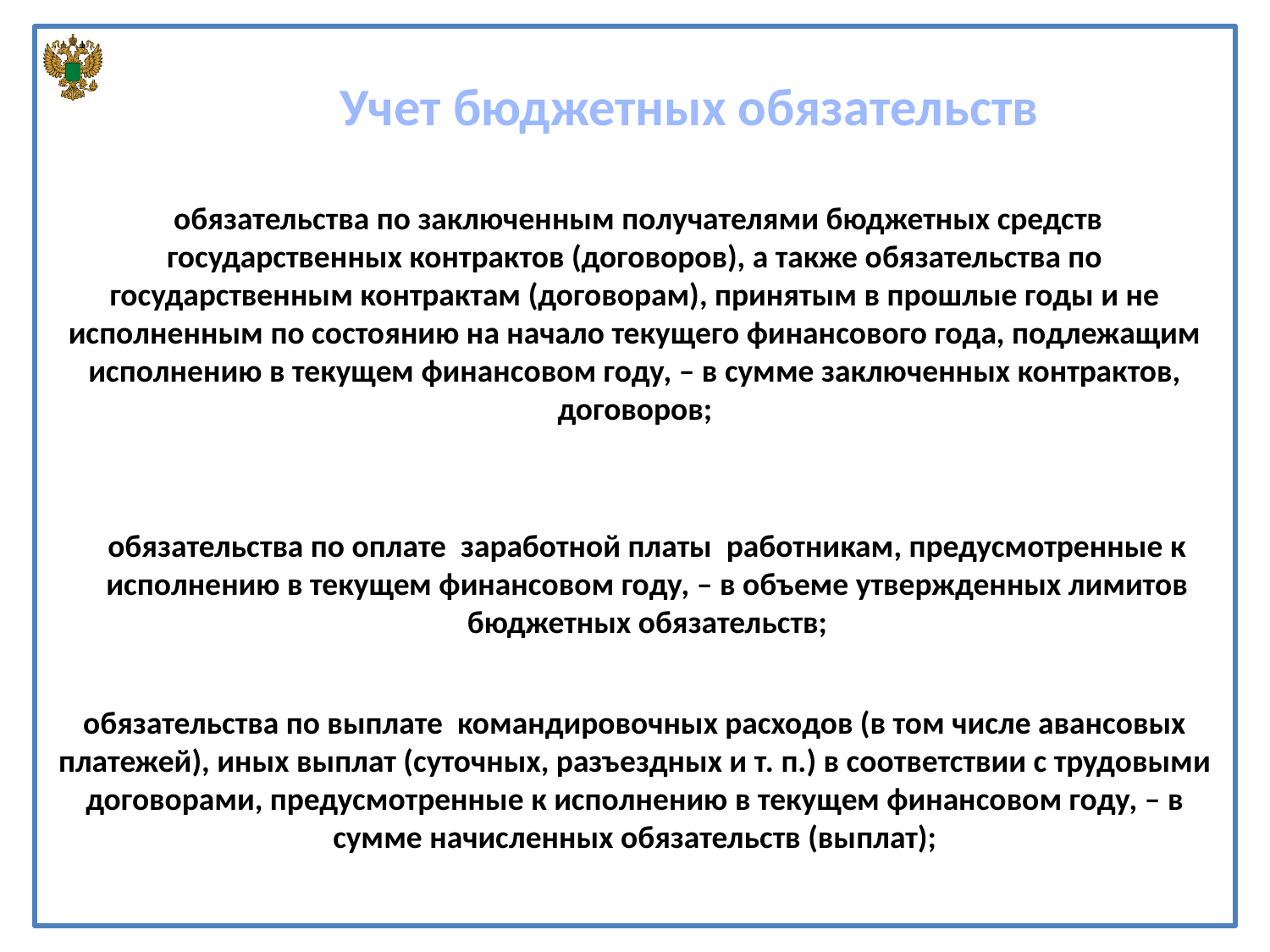

Учет бюджетных обязательств

 обязательства по заключенным получателями бюджетных средств государственных контрактов (договоров), а также обязательства по государственным контрактам (договорам), принятым в прошлые годы и не исполненным по состоянию на начало текущего финансового года, подлежащим исполнению в текущем финансовом году, – в сумме заключенных контрактов, договоров;

обязательства по оплате  заработной платы  работникам, предусмотренные к исполнению в текущем финансовом году, – в объеме утвержденных лимитов бюджетных обязательств;
обязательства по выплате  командировочных расходов (в том числе авансовых платежей), иных выплат (суточных, разъездных и т. п.) в соответствии с трудовыми договорами, предусмотренные к исполнению в текущем финансовом году, – в сумме начисленных обязательств (выплат);